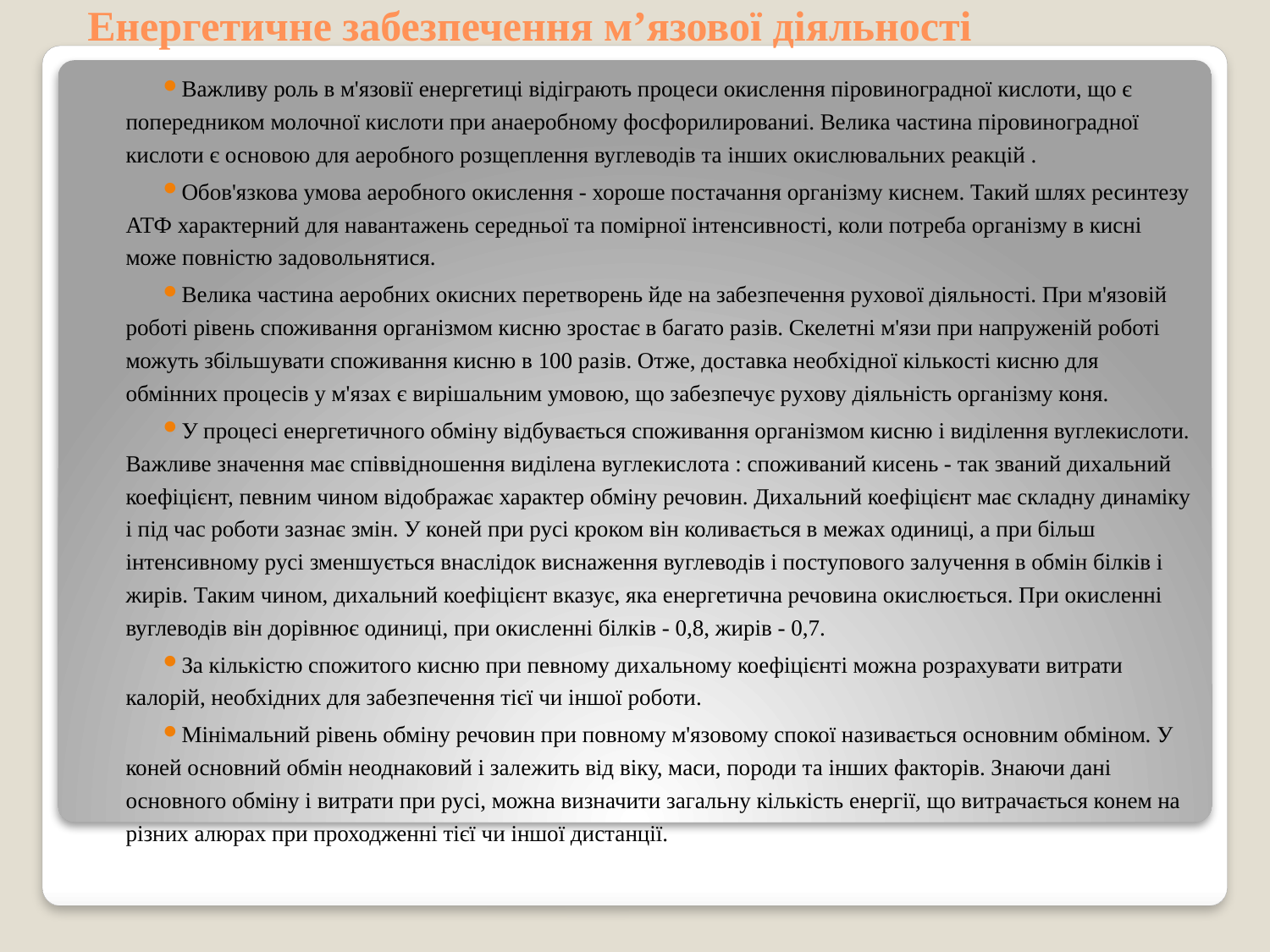

# Енергетичне забезпечення м’язової діяльності
Важливу роль в м'язовії енергетиці відіграють процеси окислення піровиноградної кислоти, що є попередником молочної кислоти при анаеробному фосфорилированиі. Велика частина піровиноградної кислоти є основою для аеробного розщеплення вуглеводів та інших окислювальних реакцій .
Обов'язкова умова аеробного окислення - хороше постачання організму киснем. Такий шлях ресинтезу АТФ характерний для навантажень середньої та помірної інтенсивності, коли потреба організму в кисні може повністю задовольнятися.
Велика частина аеробних окисних перетворень йде на забезпечення рухової діяльності. При м'язовій роботі рівень споживання організмом кисню зростає в багато разів. Скелетні м'язи при напруженій роботі можуть збільшувати споживання кисню в 100 разів. Отже, доставка необхідної кількості кисню для обмінних процесів у м'язах є вирішальним умовою, що забезпечує рухову діяльність організму коня.
У процесі енергетичного обміну відбувається споживання організмом кисню і виділення вуглекислоти. Важливе значення має співвідношення виділена вуглекислота : споживаний кисень - так званий дихальний коефіцієнт, певним чином відображає характер обміну речовин. Дихальний коефіцієнт має складну динаміку і під час роботи зазнає змін. У коней при русі кроком він коливається в межах одиниці, а при більш інтенсивному русі зменшується внаслідок виснаження вуглеводів і поступового залучення в обмін білків і жирів. Таким чином, дихальний коефіцієнт вказує, яка енергетична речовина окислюється. При окисленні вуглеводів він дорівнює одиниці, при окисленні білків - 0,8, жирів - 0,7.
За кількістю спожитого кисню при певному дихальному коефіцієнті можна розрахувати витрати калорій, необхідних для забезпечення тієї чи іншої роботи.
Мінімальний рівень обміну речовин при повному м'язовому спокої називається основним обміном. У коней основний обмін неоднаковий і залежить від віку, маси, породи та інших факторів. Знаючи дані основного обміну і витрати при русі, можна визначити загальну кількість енергії, що витрачається конем на різних алюрах при проходженні тієї чи іншої дистанції.